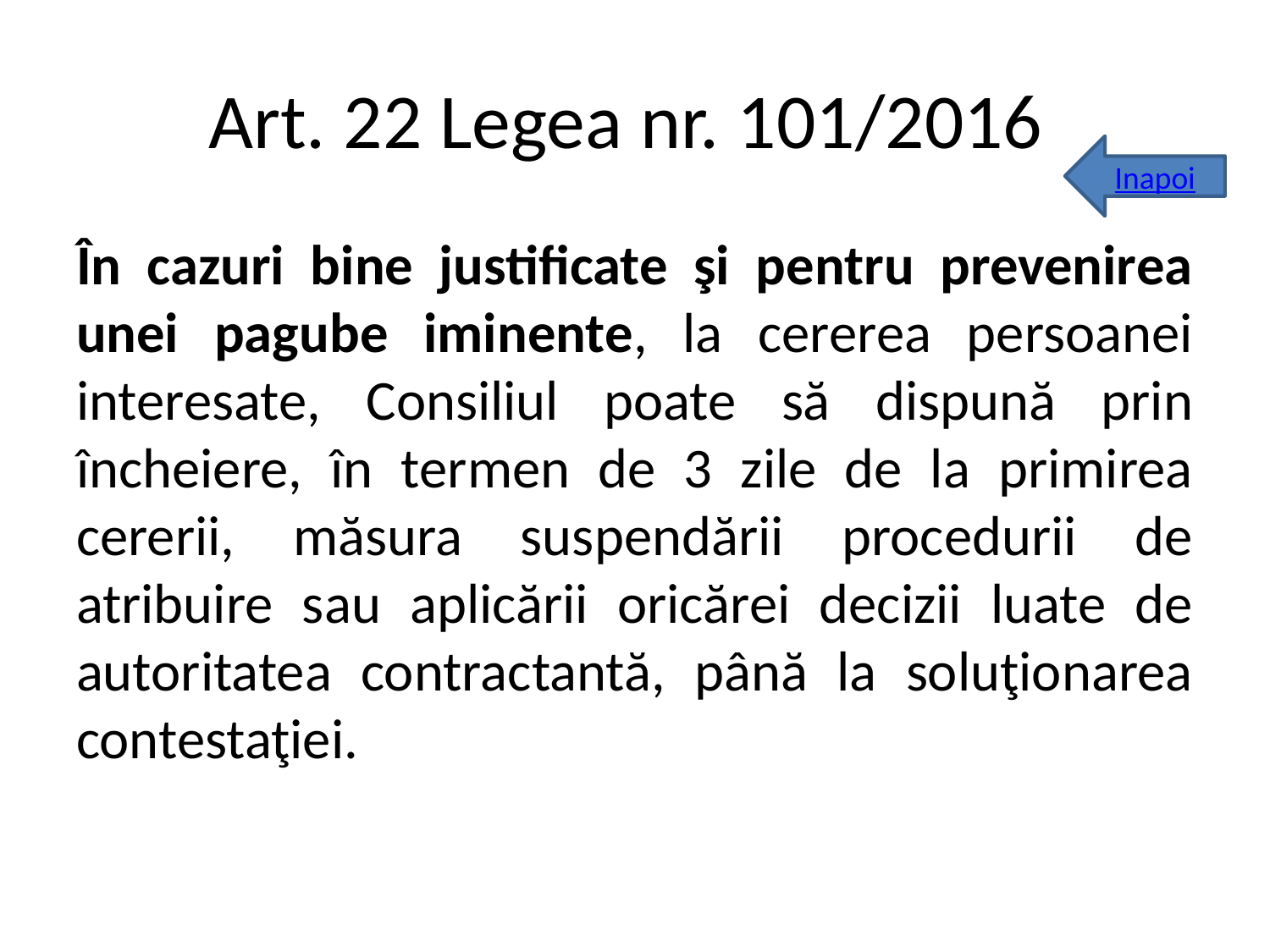

# Art. 22 Legea nr. 101/2016
Inapoi
În cazuri bine justificate şi pentru prevenirea unei pagube iminente, la cererea persoanei interesate, Consiliul poate să dispună prin încheiere, în termen de 3 zile de la primirea cererii, măsura suspendării procedurii de atribuire sau aplicării oricărei decizii luate de autoritatea contractantă, până la soluţionarea contestaţiei.